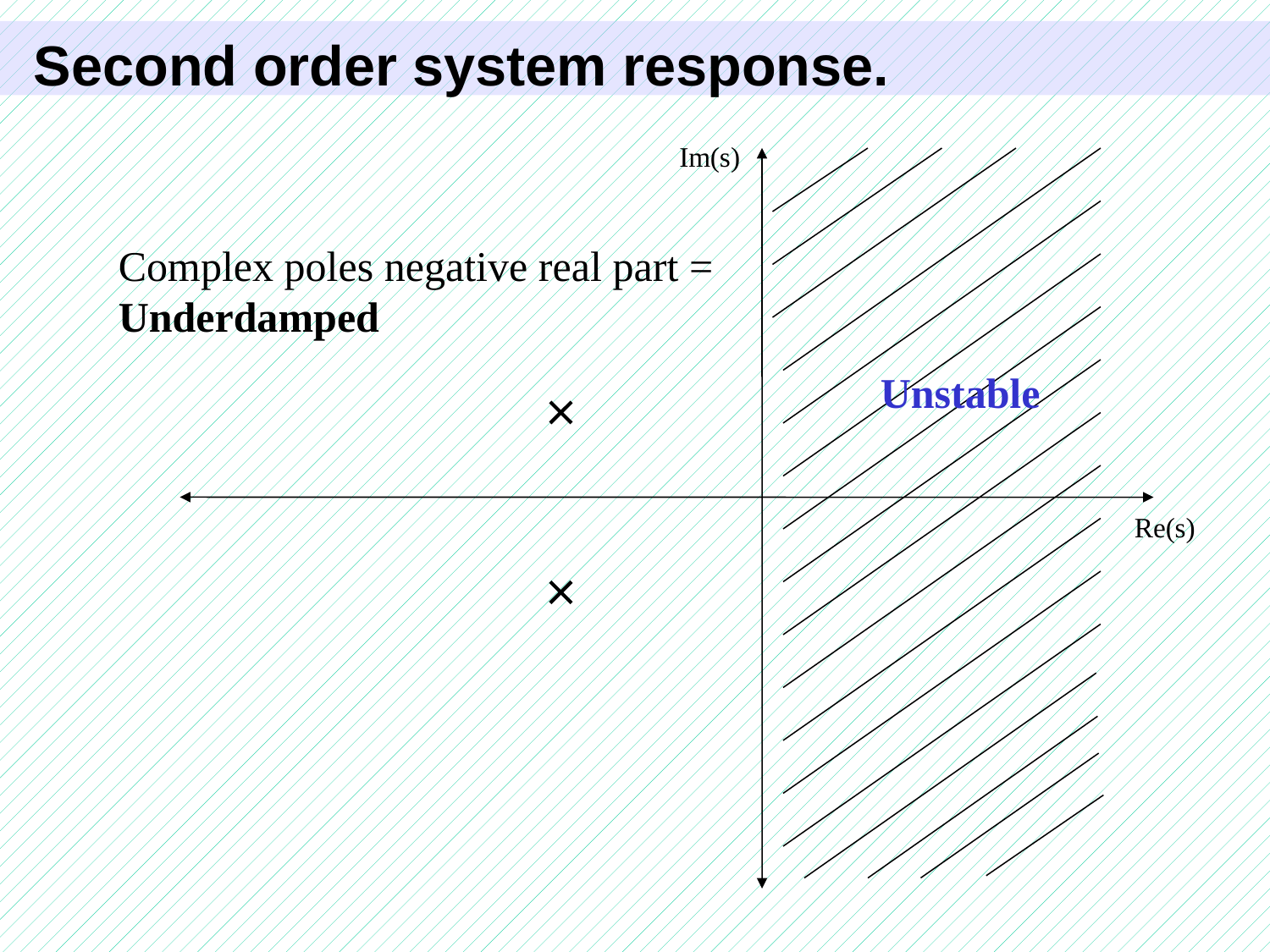

# Second order system response.
Im(s)

Complex poles negative real part = Underdamped

Unstable

Re(s)